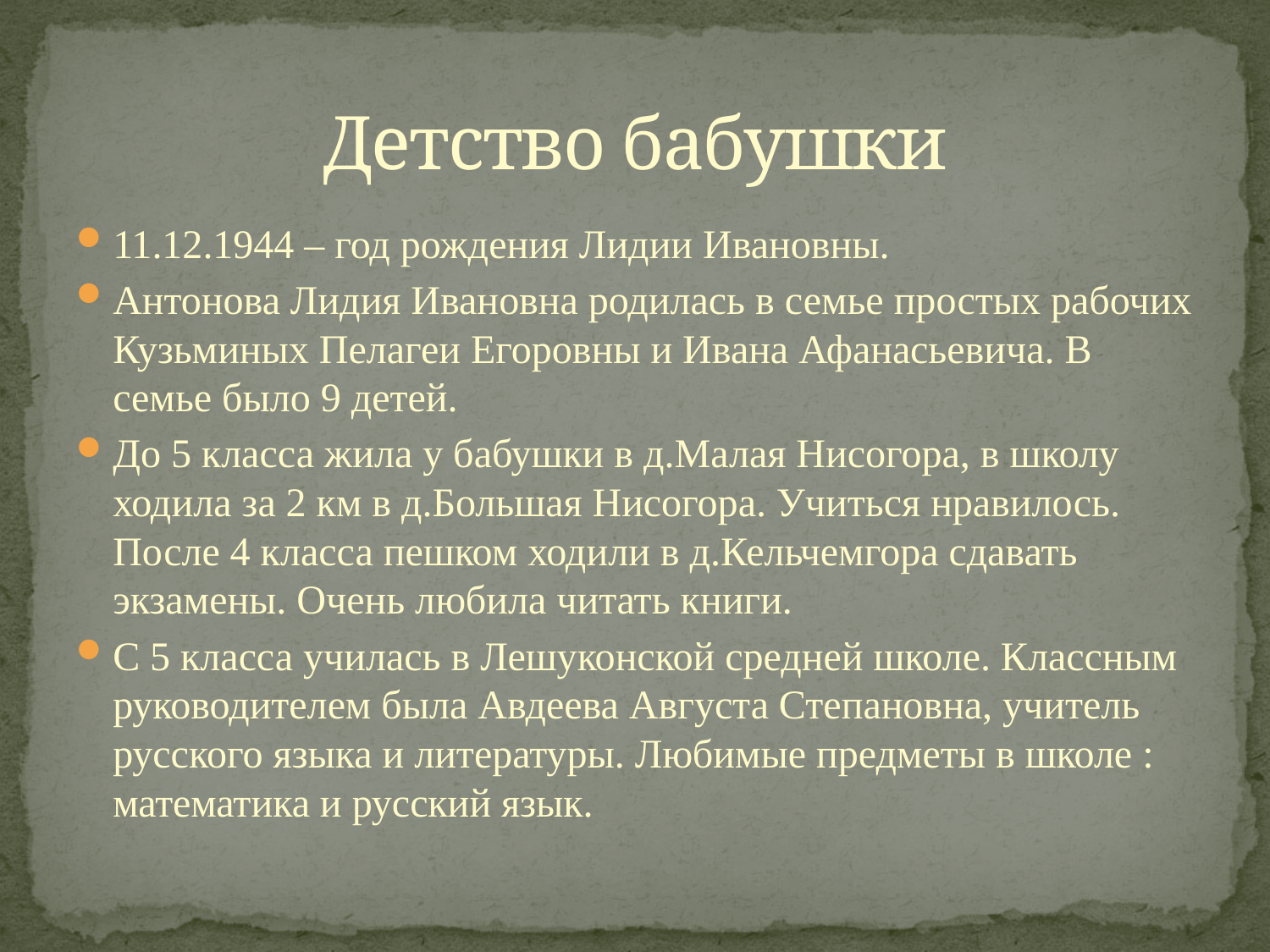

# Детство бабушки
11.12.1944 – год рождения Лидии Ивановны.
Антонова Лидия Ивановна родилась в семье простых рабочих Кузьминых Пелагеи Егоровны и Ивана Афанасьевича. В семье было 9 детей.
До 5 класса жила у бабушки в д.Малая Нисогора, в школу ходила за 2 км в д.Большая Нисогора. Учиться нравилось. После 4 класса пешком ходили в д.Кельчемгора сдавать экзамены. Очень любила читать книги.
С 5 класса училась в Лешуконской средней школе. Классным руководителем была Авдеева Августа Степановна, учитель русского языка и литературы. Любимые предметы в школе : математика и русский язык.